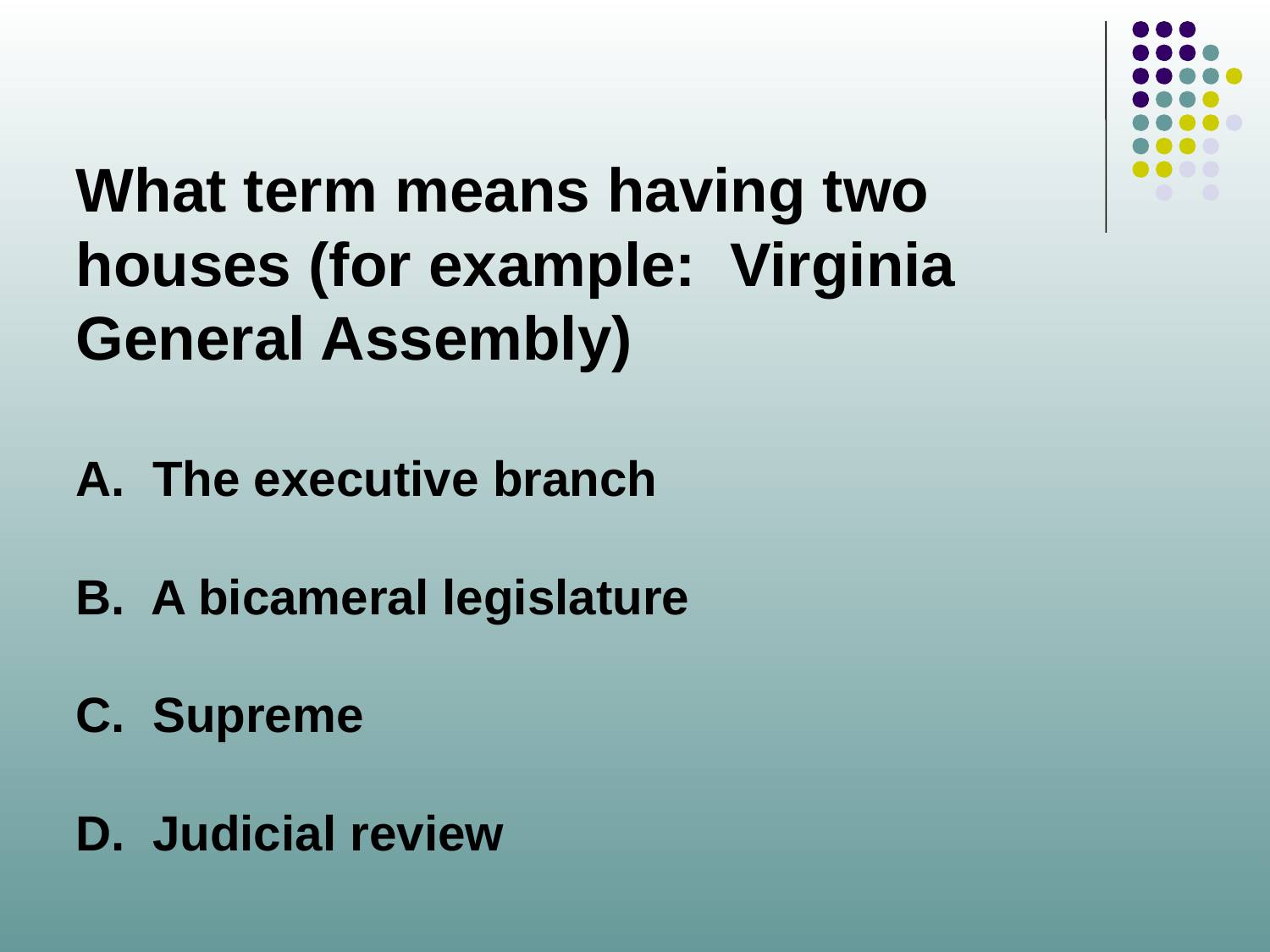

What term means having two houses (for example:  Virginia General Assembly)
A.  The executive branch
B.  A bicameral legislature
C.  Supreme
D.  Judicial review